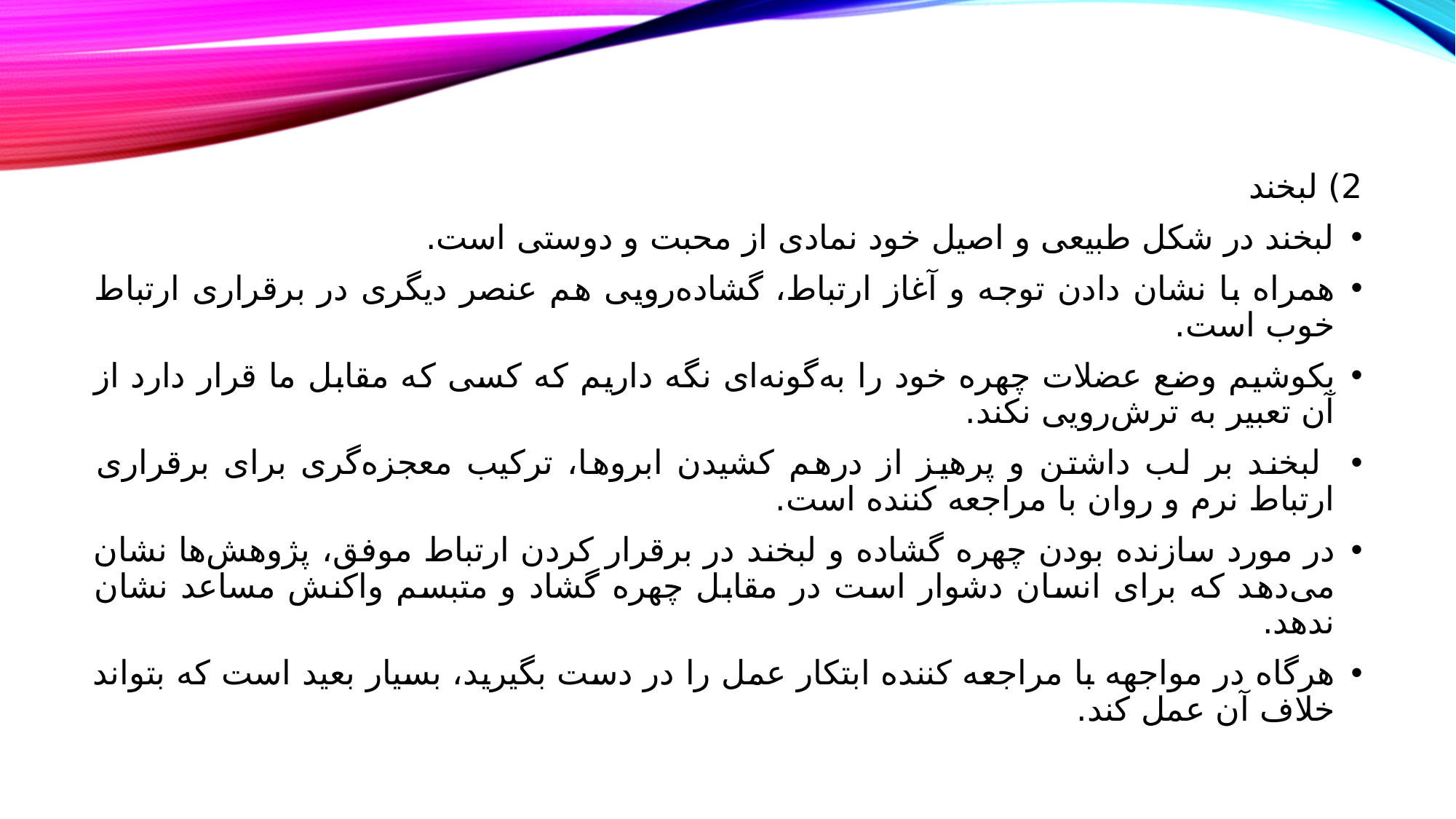

2) لبخند
لبخند در شکل طبیعی و اصیل خود نمادی از محبت و دوستی است.
همراه با نشان دادن توجه و آغاز ارتباط، گشاده‌رویی هم عنصر دیگری در برقراری ارتباط خوب است.
بکوشیم وضع عضلات چهره خود را به‌گونه‌ای نگه داریم که کسی که مقابل ما قرار دارد از آن تعبیر به ترش‌رویی نکند.
 لبخند بر لب داشتن و پرهیز از درهم کشیدن ابروها، ترکیب معجزه‌گری برای برقراری ارتباط نرم و روان با مراجعه کننده است.
در مورد سازنده بودن چهره گشاده و لبخند در برقرار کردن ارتباط موفق، پژوهش‌ها نشان می‌دهد که برای انسان دشوار است در مقابل چهره گشاد و متبسم واکنش مساعد نشان ندهد.
هرگاه در مواجهه با مراجعه کننده ابتکار عمل را در دست بگیرید، بسیار بعید است که بتواند خلاف آن عمل کند.